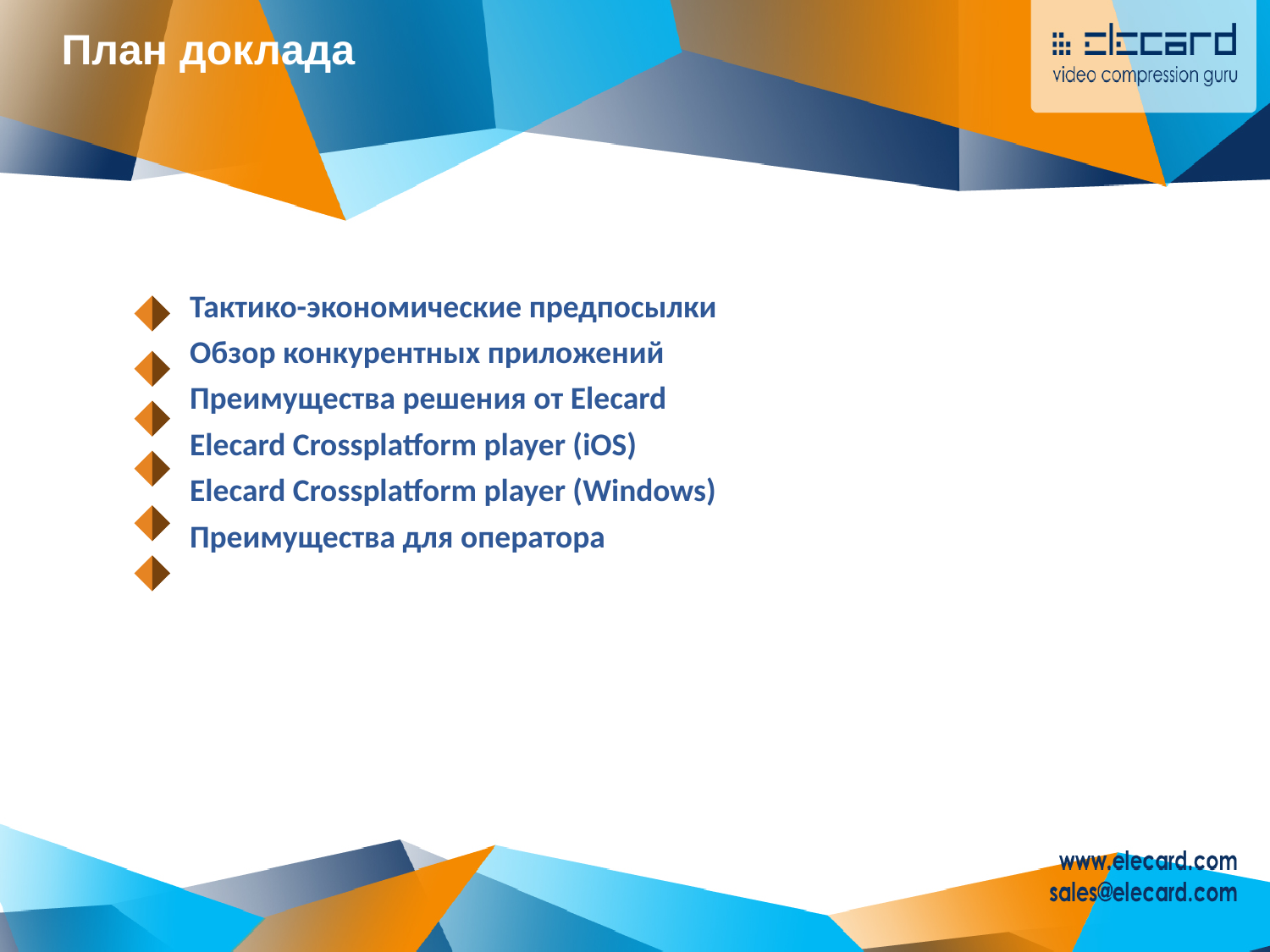

План доклада
Тактико-экономические предпосылки
Обзор конкурентных приложений
Преимущества решения от Elecard
Elecard Crossplatform player (iOS)
Elecard Crossplatform player (Windows)
Преимущества для оператора